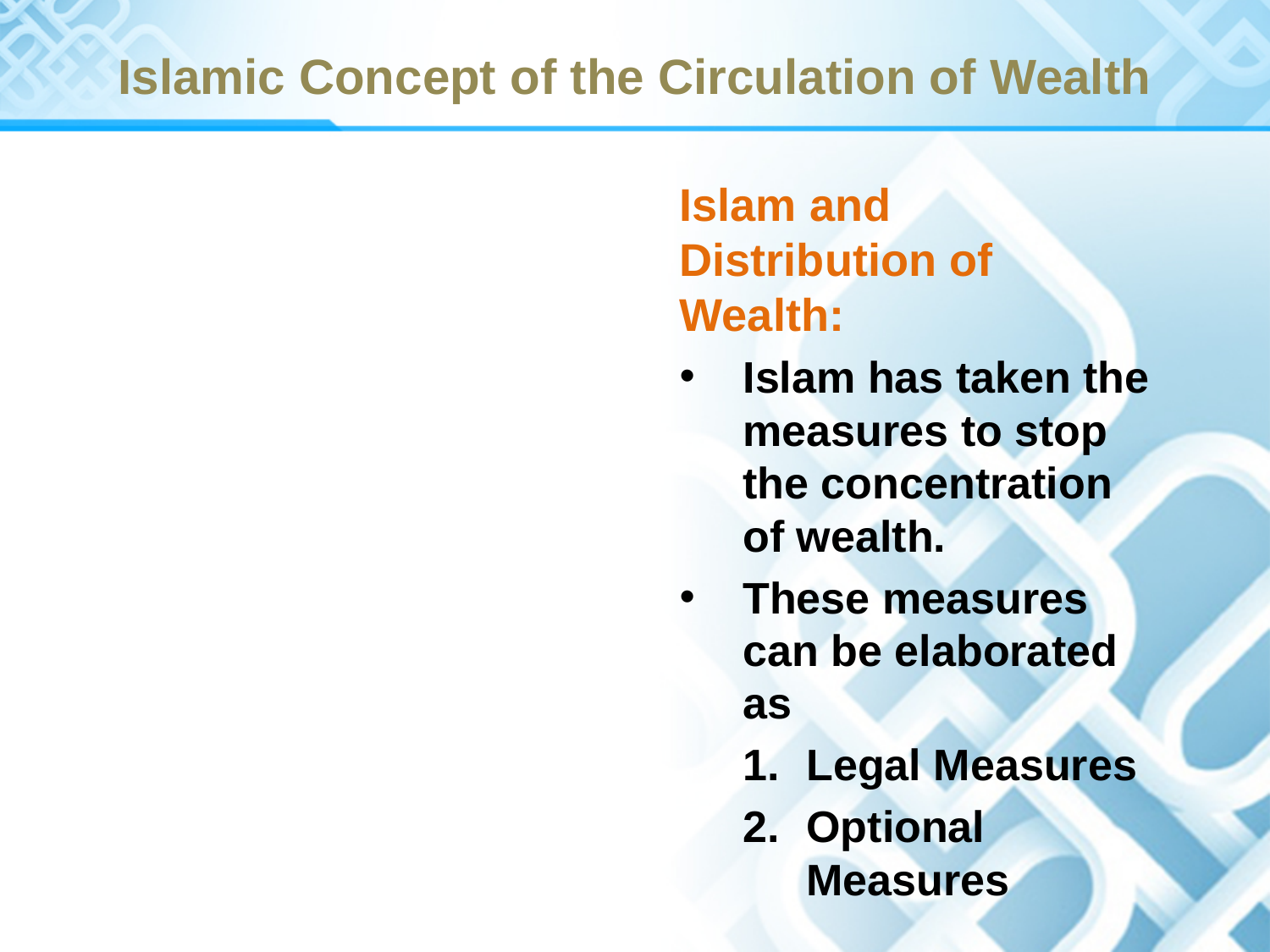

# Islamic Concept of the Circulation of Wealth
Islam and  Distribution of Wealth:
Islam has taken the measures to stop the concentration of wealth.
These measures can be elaborated as
Legal Measures
Optional Measures